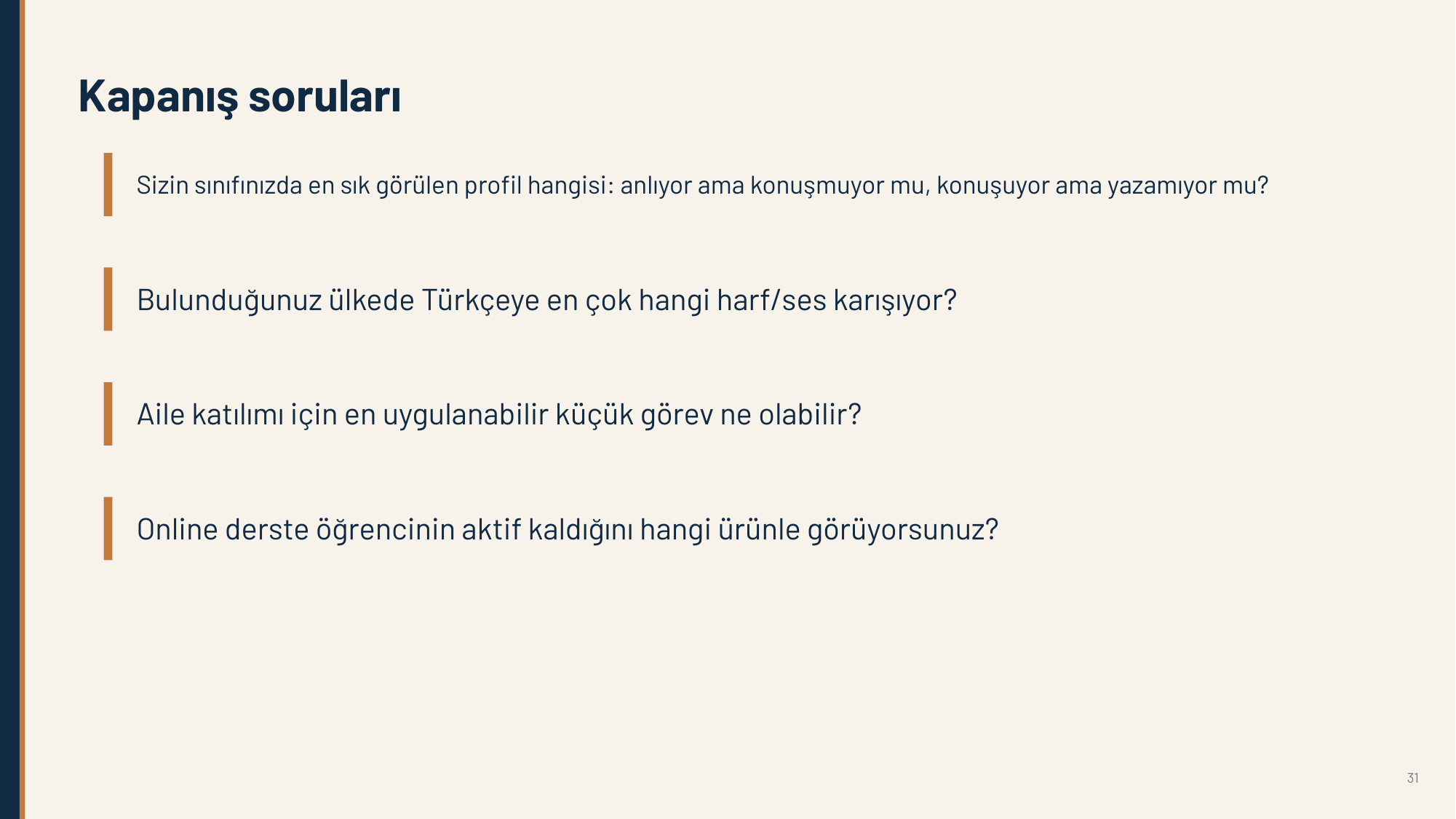

Kapanış soruları

Sizin sınıfınızda en sık görülen profil hangisi: anlıyor ama konuşmuyor mu, konuşuyor ama yazamıyor mu?

Bulunduğunuz ülkede Türkçeye en çok hangi harf/ses karışıyor?

Aile katılımı için en uygulanabilir küçük görev ne olabilir?

Online derste öğrencinin aktif kaldığını hangi ürünle görüyorsunuz?
31